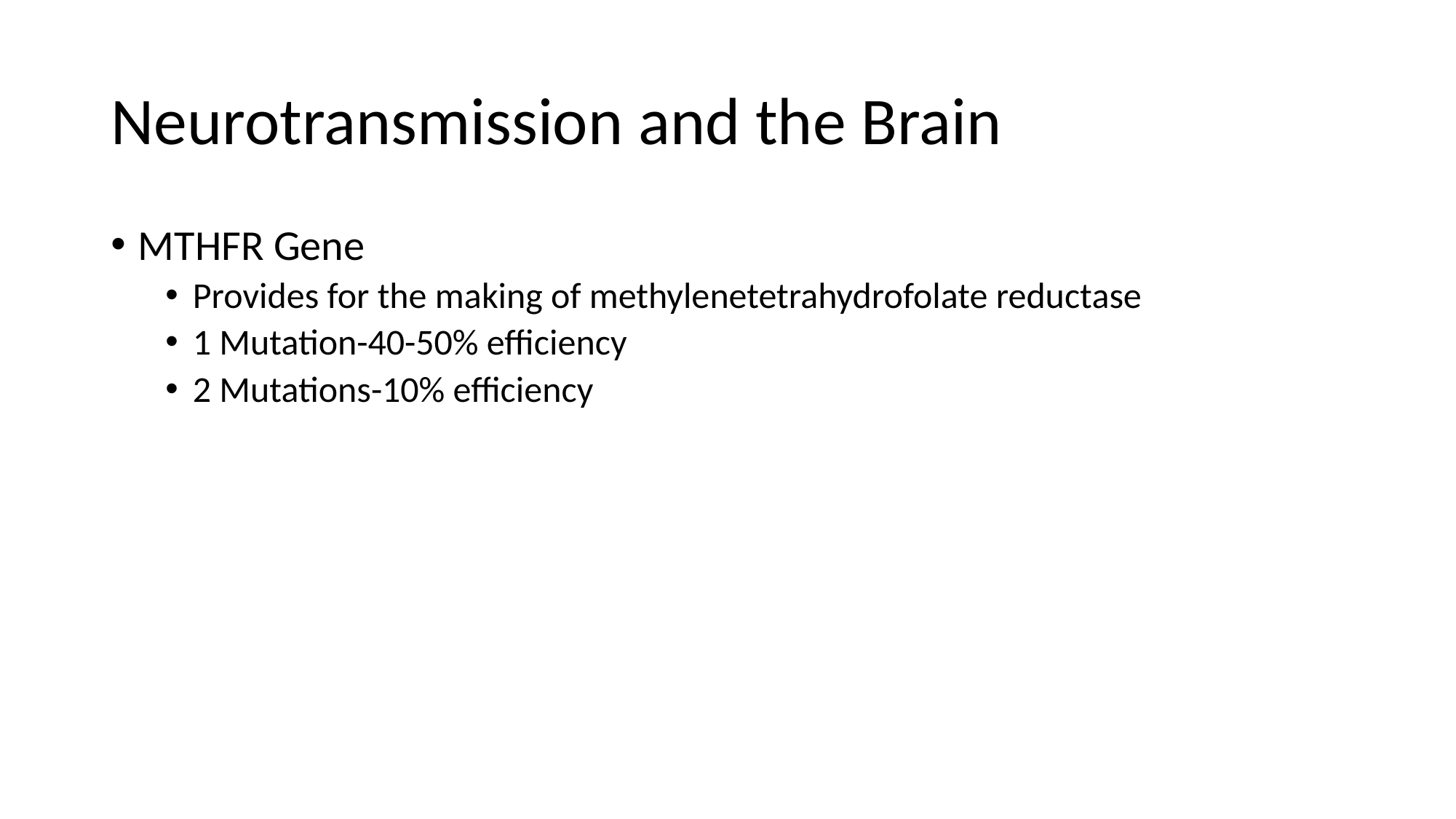

# Neurotransmission and the Brain
MTHFR Gene
Provides for the making of methylenetetrahydrofolate reductase
1 Mutation-40-50% efficiency
2 Mutations-10% efficiency